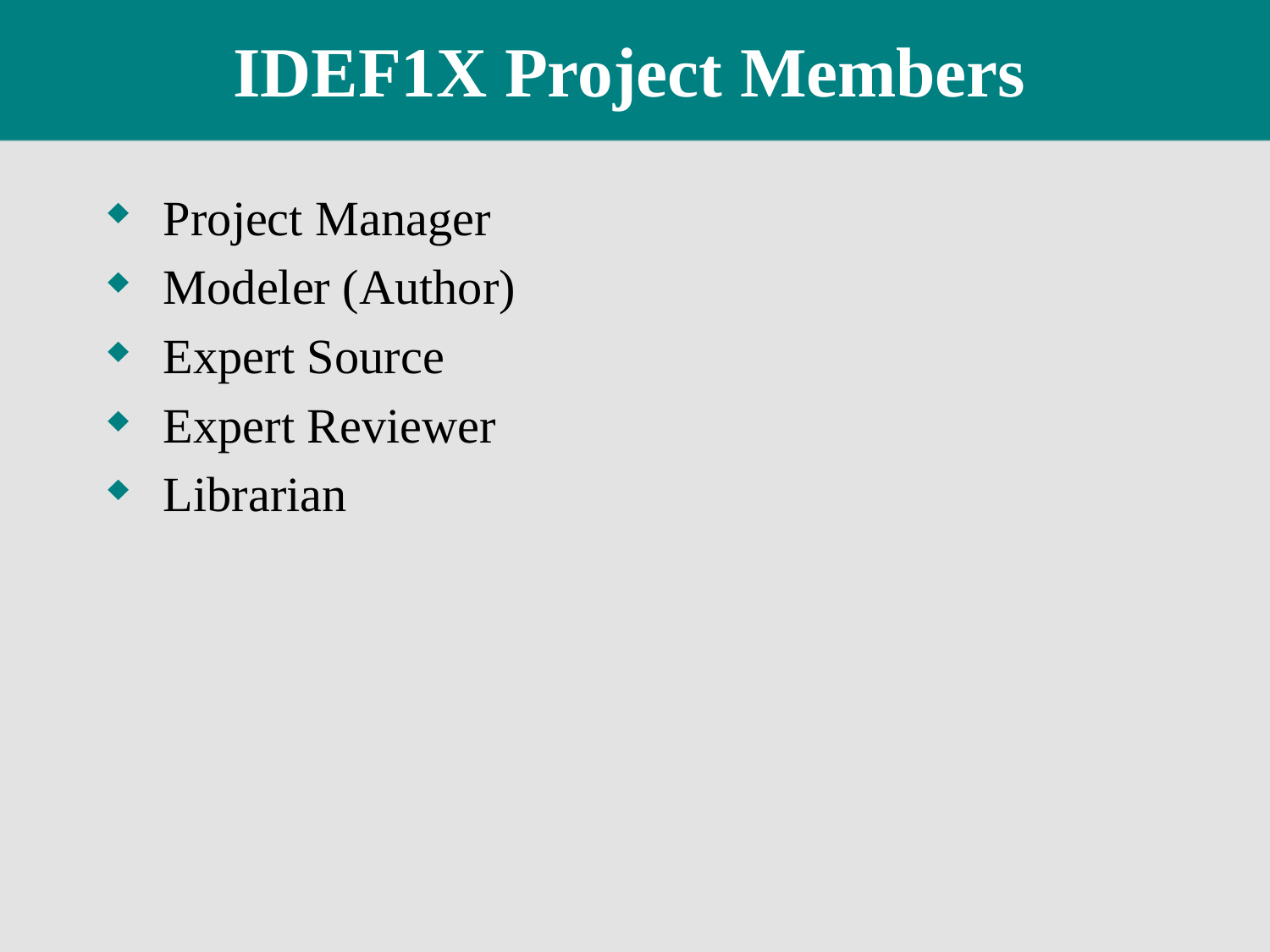

# IDEF1X Project Members
Project Manager
Modeler (Author)
Expert Source
Expert Reviewer
Librarian